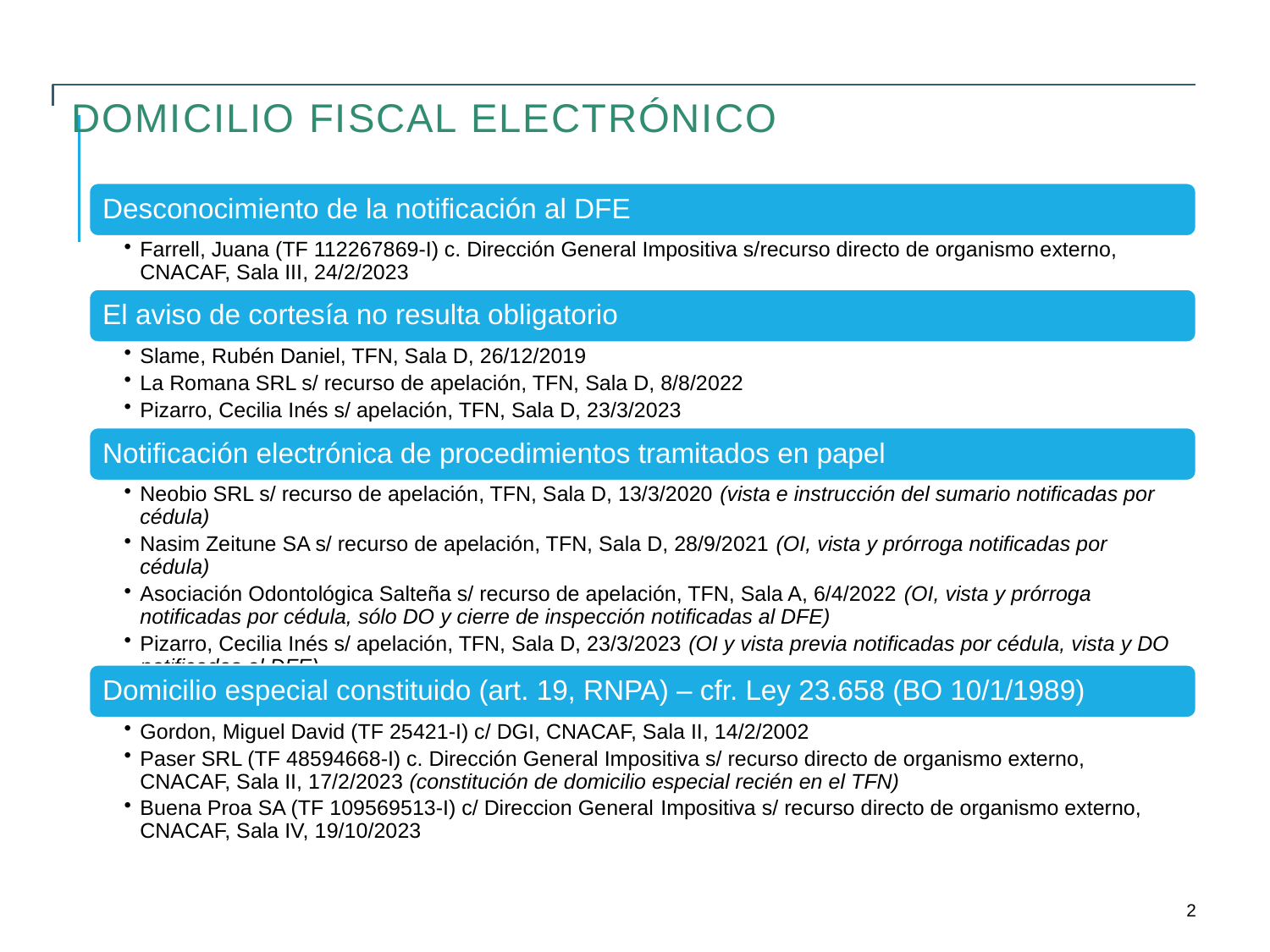

# Domicilio fiscal electrónico
Desconocimiento de la notificación al DFE
Farrell, Juana (TF 112267869-I) c. Dirección General Impositiva s/recurso directo de organismo externo, CNACAF, Sala III, 24/2/2023
El aviso de cortesía no resulta obligatorio
Slame, Rubén Daniel, TFN, Sala D, 26/12/2019
La Romana SRL s/ recurso de apelación, TFN, Sala D, 8/8/2022
Pizarro, Cecilia Inés s/ apelación, TFN, Sala D, 23/3/2023
Notificación electrónica de procedimientos tramitados en papel
Neobio SRL s/ recurso de apelación, TFN, Sala D, 13/3/2020 (vista e instrucción del sumario notificadas por cédula)
Nasim Zeitune SA s/ recurso de apelación, TFN, Sala D, 28/9/2021 (OI, vista y prórroga notificadas por cédula)
Asociación Odontológica Salteña s/ recurso de apelación, TFN, Sala A, 6/4/2022 (OI, vista y prórroga notificadas por cédula, sólo DO y cierre de inspección notificadas al DFE)
Pizarro, Cecilia Inés s/ apelación, TFN, Sala D, 23/3/2023 (OI y vista previa notificadas por cédula, vista y DO notificadas al DFE)
Domicilio especial constituido (art. 19, RNPA) – cfr. Ley 23.658 (BO 10/1/1989)
Gordon, Miguel David (TF 25421-I) c/ DGI, CNACAF, Sala II, 14/2/2002
Paser SRL (TF 48594668-I) c. Dirección General Impositiva s/ recurso directo de organismo externo, CNACAF, Sala II, 17/2/2023 (constitución de domicilio especial recién en el TFN)
Buena Proa SA (TF 109569513-I) c/ Direccion General Impositiva s/ recurso directo de organismo externo, CNACAF, Sala IV, 19/10/2023
2